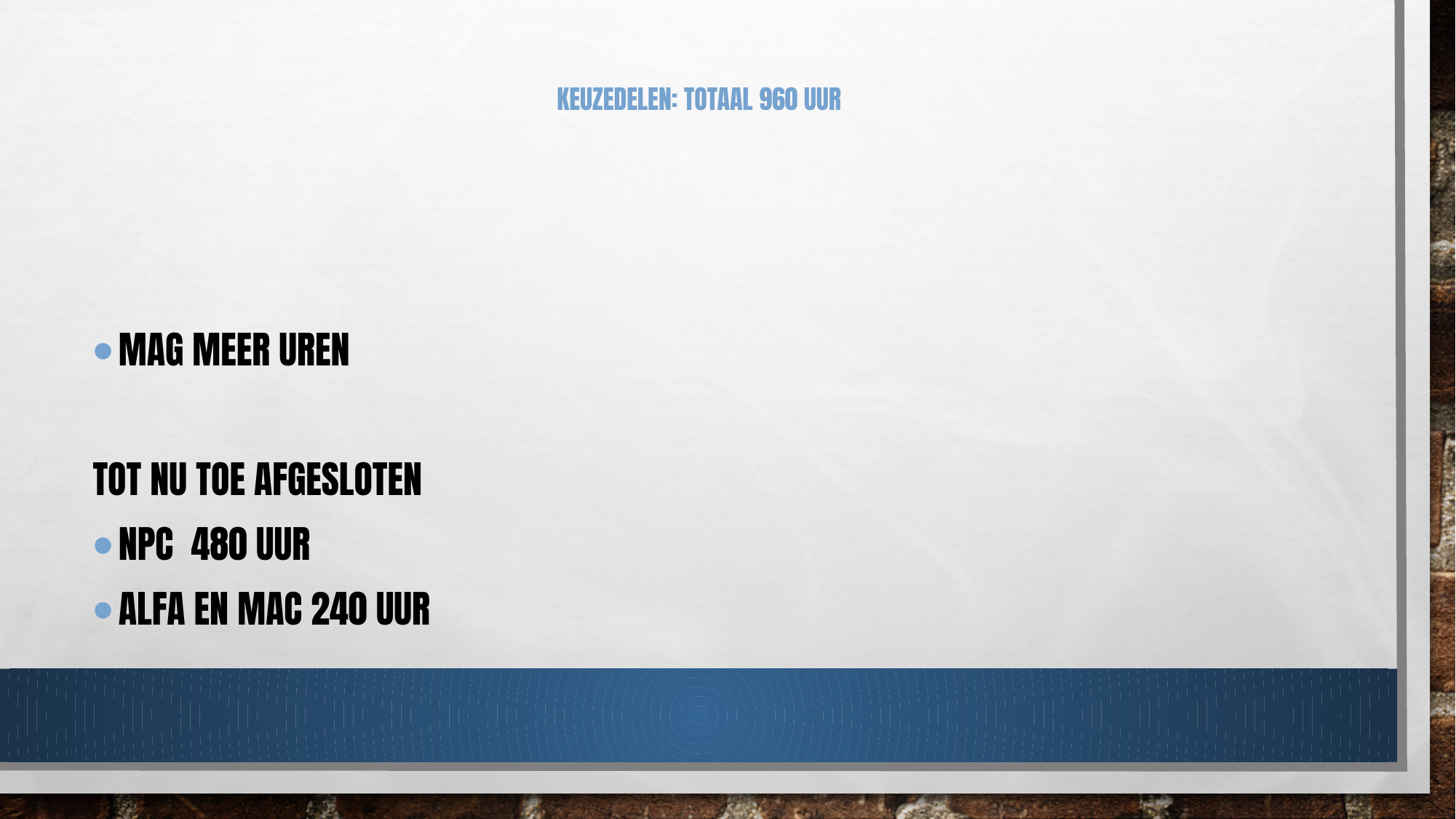

# Keuzedelen: totaal 960 uur

Mag meer uren

Tot nu toe afgesloten
NPC  480 uur
Alfa en Mac 240 uur